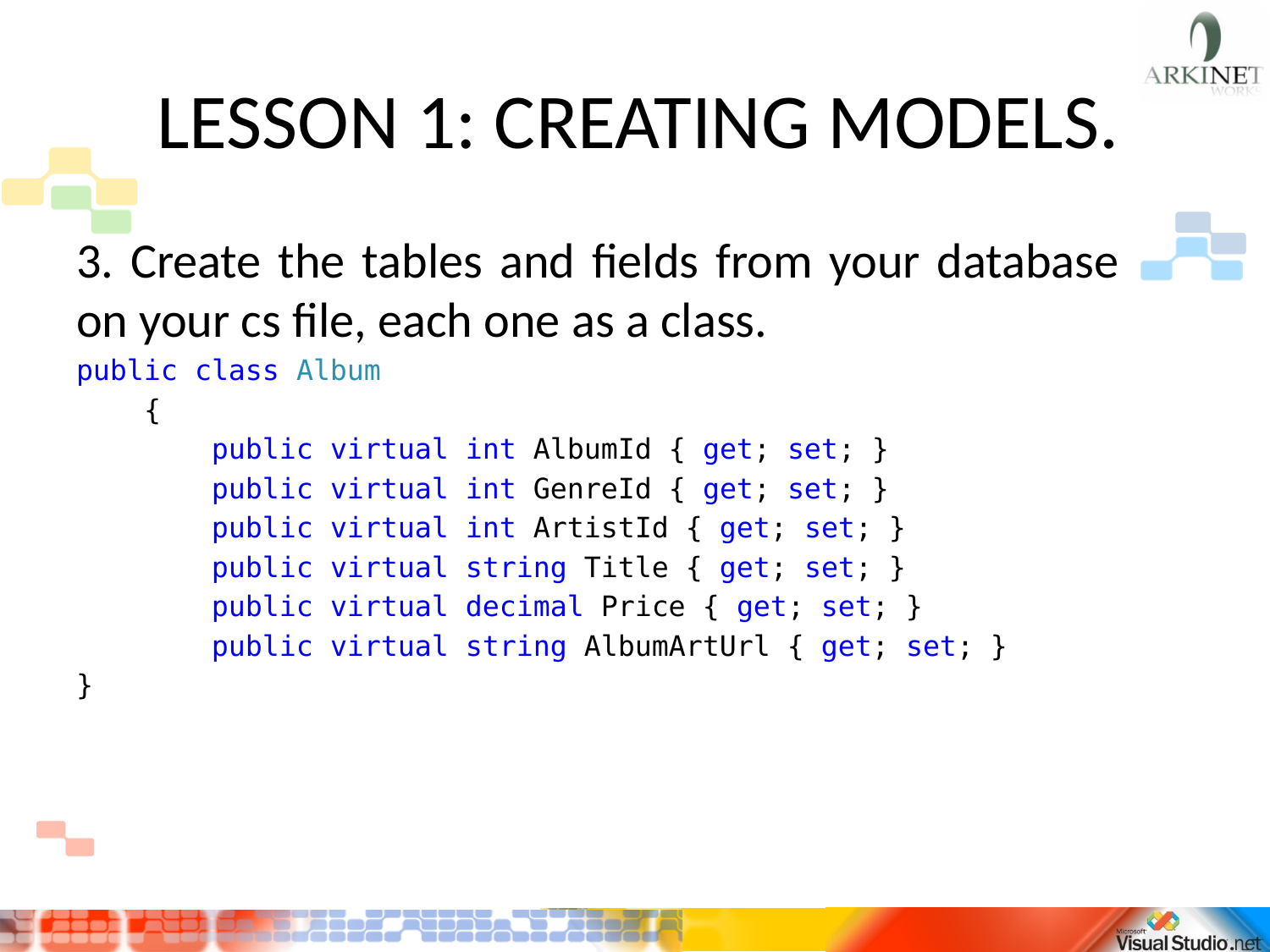

# LESSON 1: CREATING MODELS.
3. Create the tables and fields from your database on your cs file, each one as a class.
public class Album
    {
        public virtual int AlbumId { get; set; }
        public virtual int GenreId { get; set; }
        public virtual int ArtistId { get; set; }
        public virtual string Title { get; set; }
        public virtual decimal Price { get; set; }
        public virtual string AlbumArtUrl { get; set; }
}